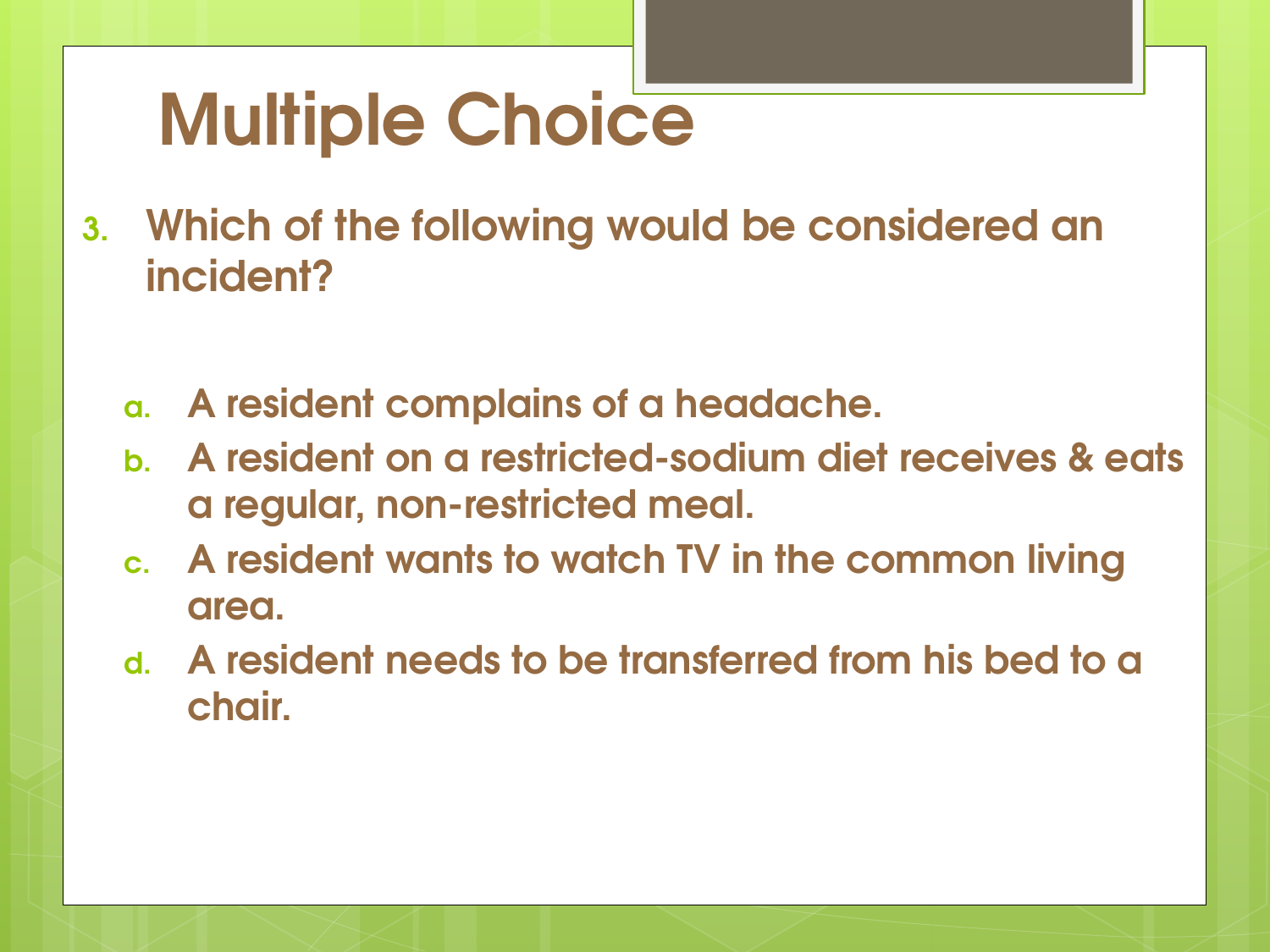

# Multiple Choice
Which of the following would be considered an incident?

A resident complains of a headache.
A resident on a restricted-sodium diet receives & eats a regular, non-restricted meal.
A resident wants to watch TV in the common living area.
A resident needs to be transferred from his bed to a chair.